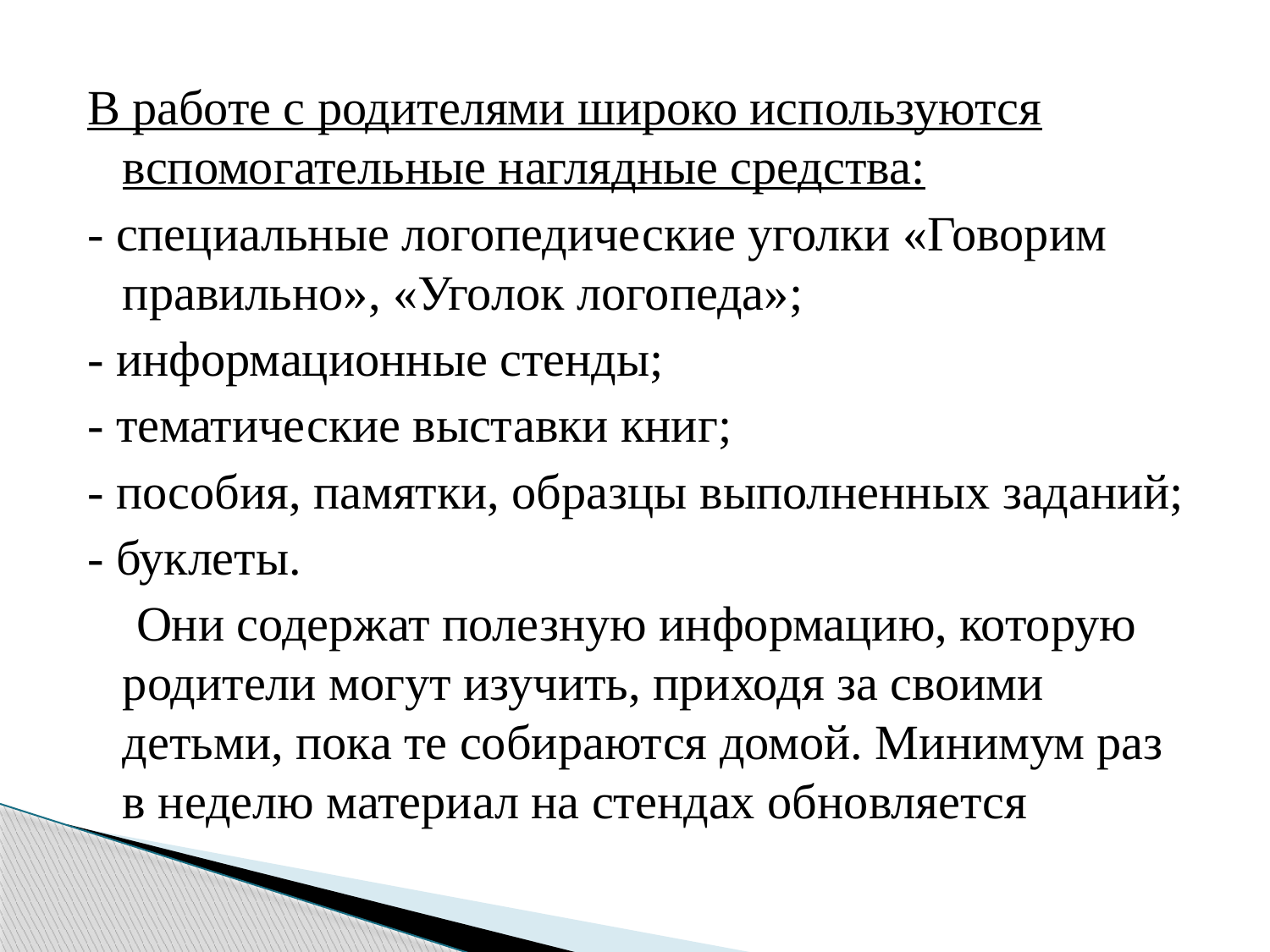

В работе с родителями широко используются вспомогательные наглядные средства:
- специальные логопедические уголки «Говорим правильно», «Уголок логопеда»;
- информационные стенды;
- тематические выставки книг;
- пособия, памятки, образцы выполненных заданий;
- буклеты.
    Они содержат полезную информацию, которую родители могут изучить, приходя за своими детьми, пока те собираются домой. Минимум раз в неделю материал на стендах обновляется